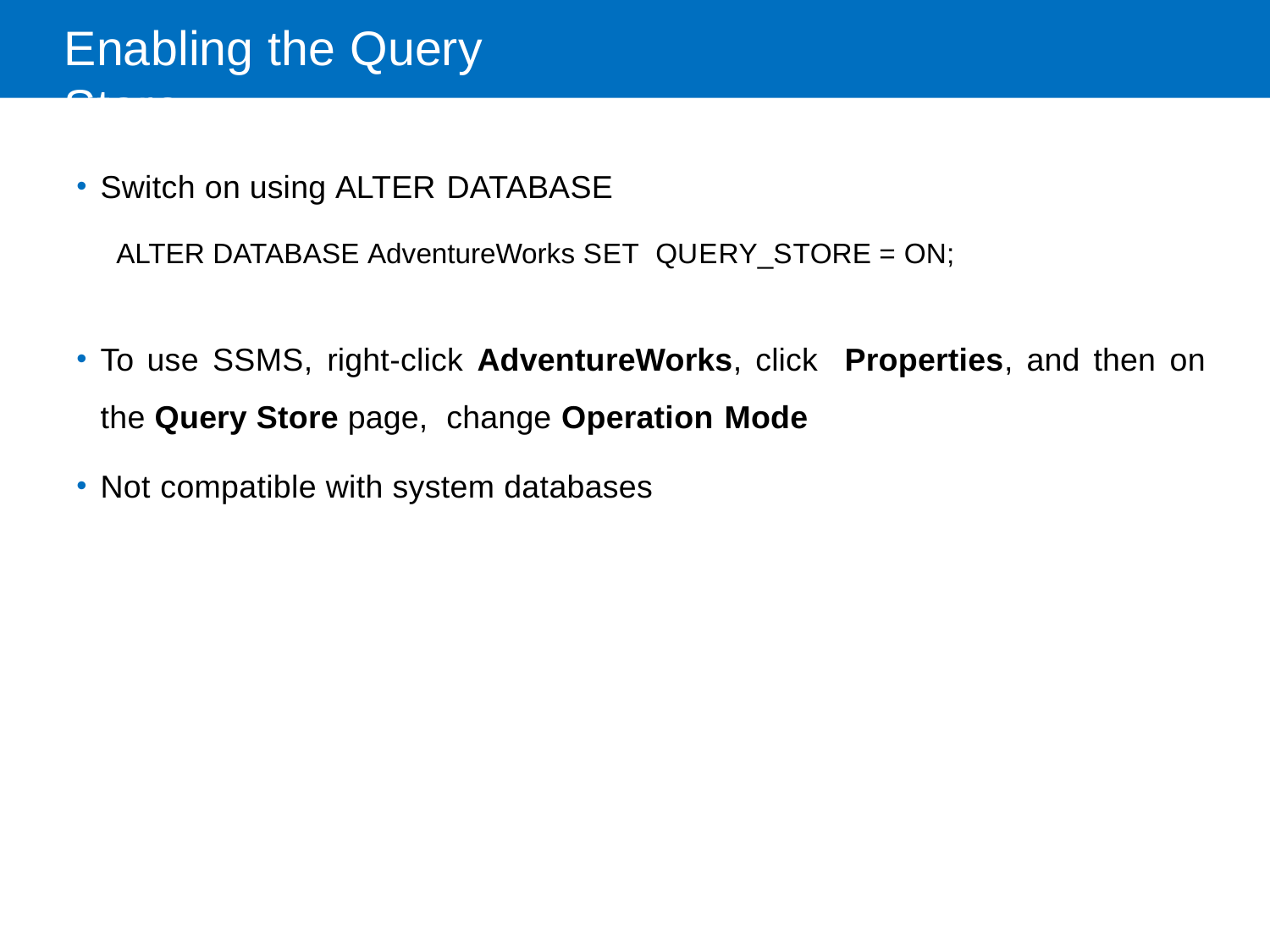

# Enabling the Query Store
Switch on using ALTER DATABASE
ALTER DATABASE AdventureWorks SET  QUERY_STORE = ON;

To use SSMS, right-click AdventureWorks, click  Properties, and then on the Query Store page,  change Operation Mode
Not compatible with system databases